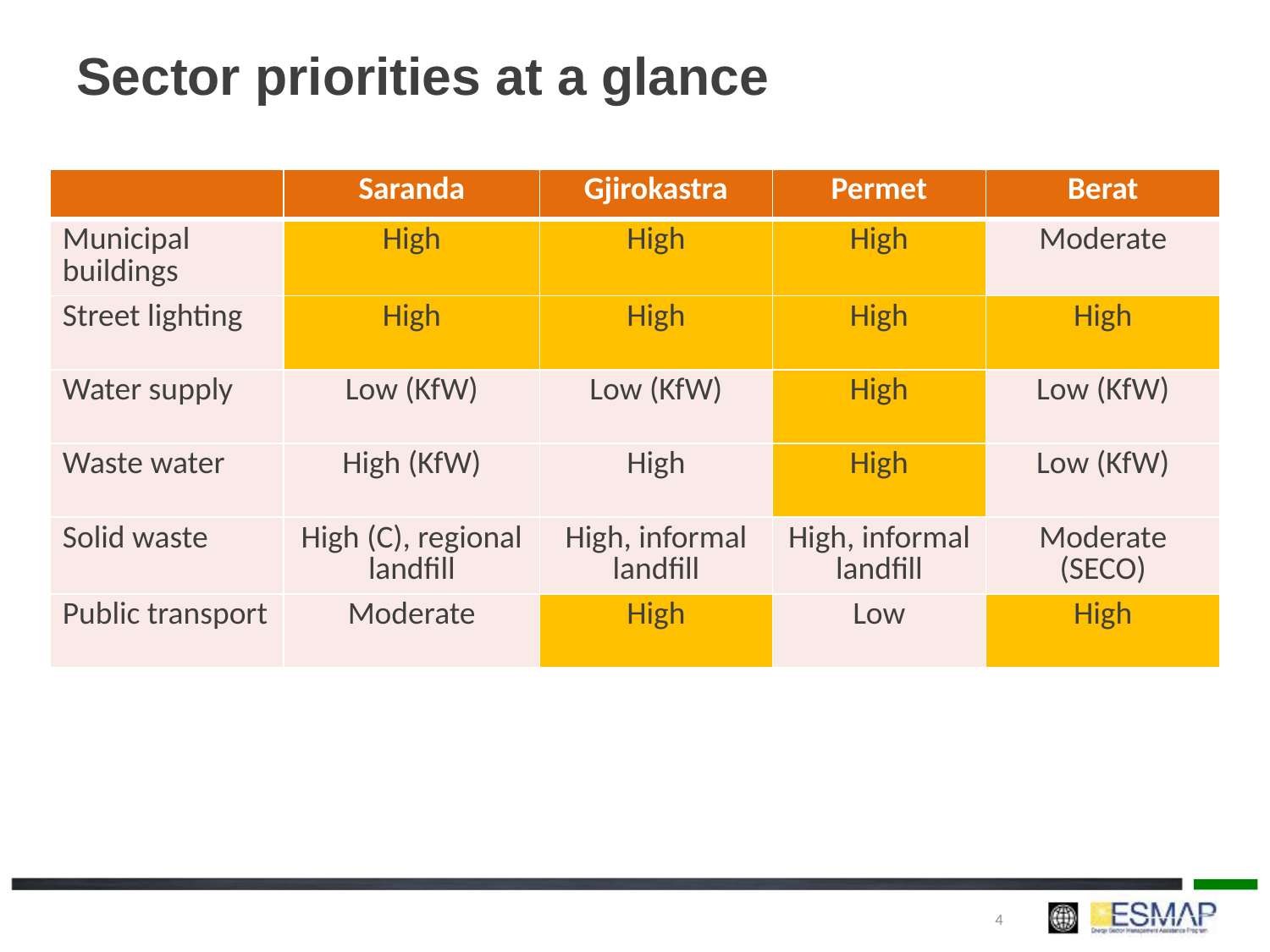

# Sector priorities at a glance
|  | Saranda | Gjirokastra | Permet | Berat |
| --- | --- | --- | --- | --- |
| Municipal buildings | High | High | High | Moderate |
| Street lighting | High | High | High | High |
| Water supply | Low (KfW) | Low (KfW) | High | Low (KfW) |
| Waste water | High (KfW) | High | High | Low (KfW) |
| Solid waste | High (C), regional landfill | High, informal landfill | High, informal landfill | Moderate (SECO) |
| Public transport | Moderate | High | Low | High |
4